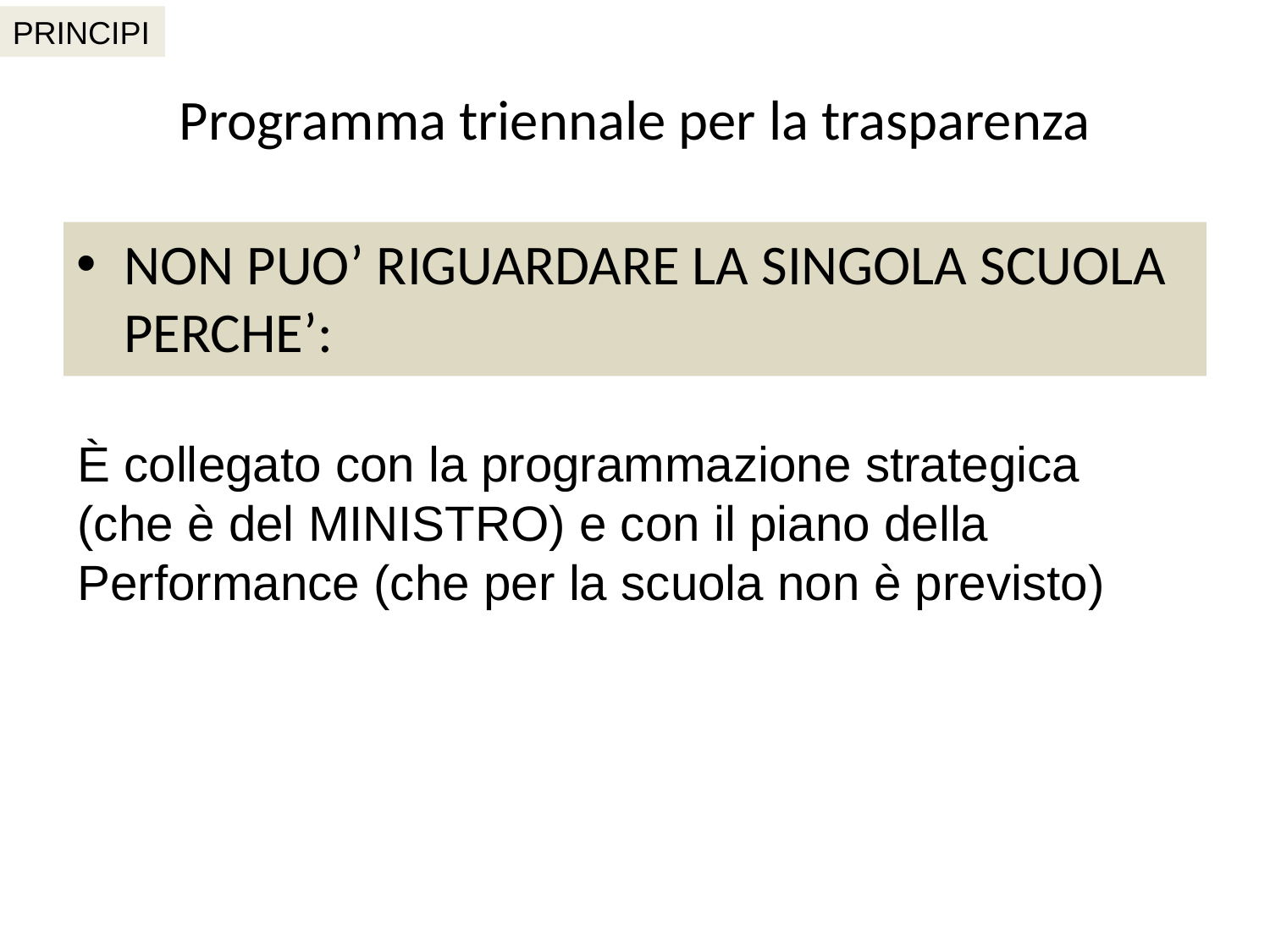

PRINCIPI
# Programma triennale per la trasparenza
NON PUO’ RIGUARDARE LA SINGOLA SCUOLA PERCHE’:
È collegato con la programmazione strategica (che è del MINISTRO) e con il piano della Performance (che per la scuola non è previsto)